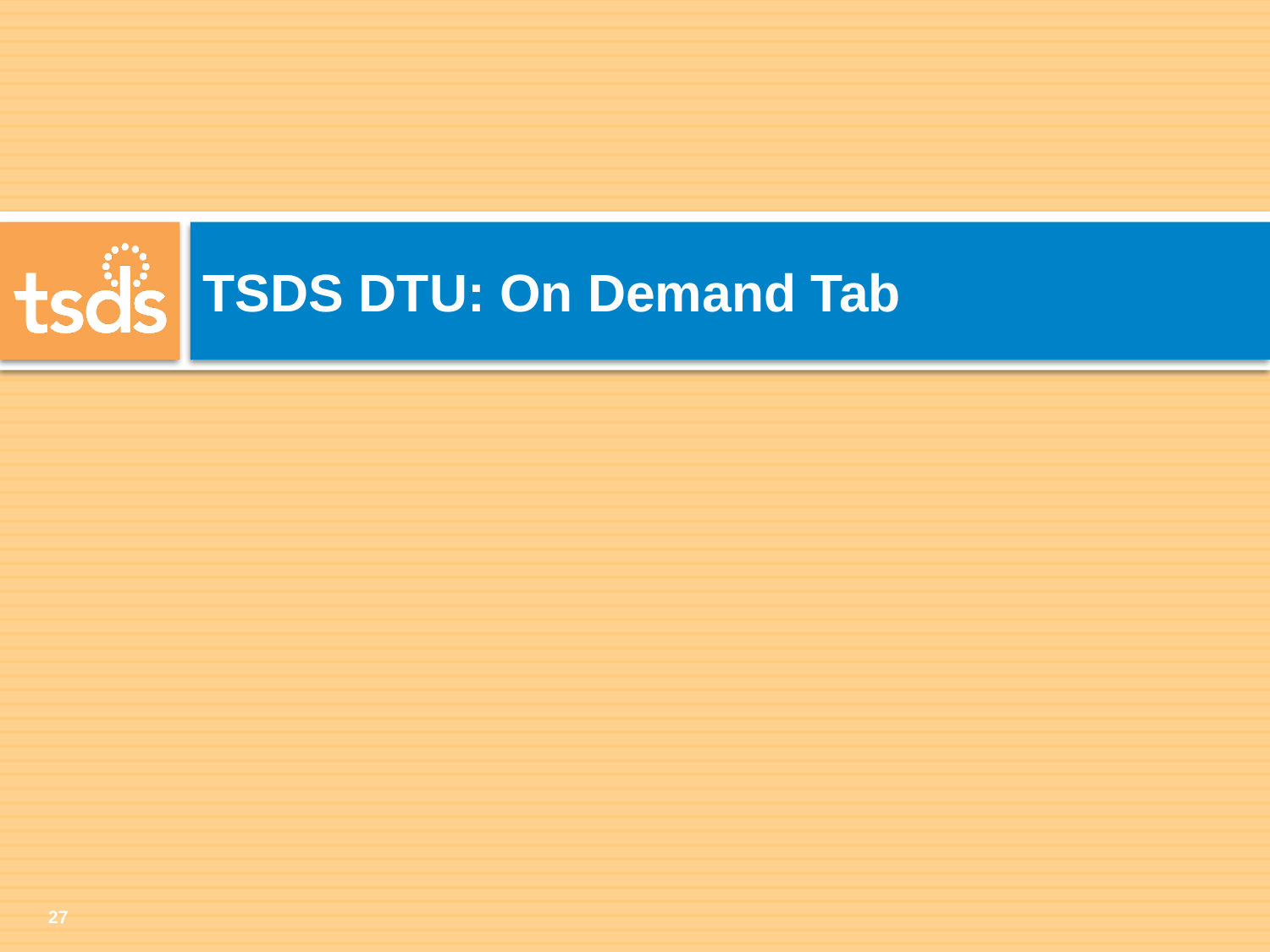

# TSDS DTU: On Demand Tab
27